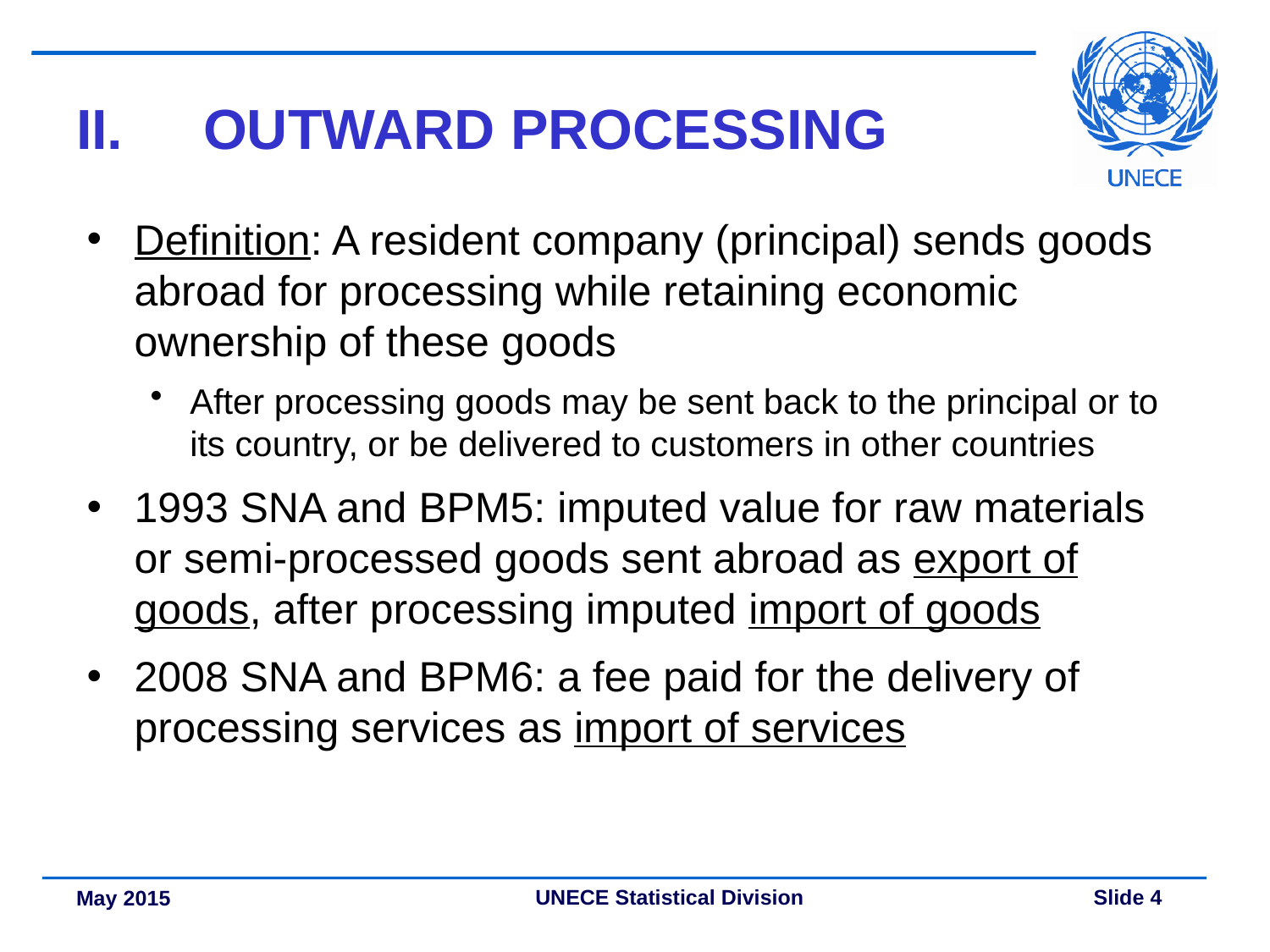

# II. 	OUTWARD PROCESSING
Definition: A resident company (principal) sends goods abroad for processing while retaining economic ownership of these goods
After processing goods may be sent back to the principal or to its country, or be delivered to customers in other countries
1993 SNA and BPM5: imputed value for raw materials or semi-processed goods sent abroad as export of goods, after processing imputed import of goods
2008 SNA and BPM6: a fee paid for the delivery of processing services as import of services

May 2015